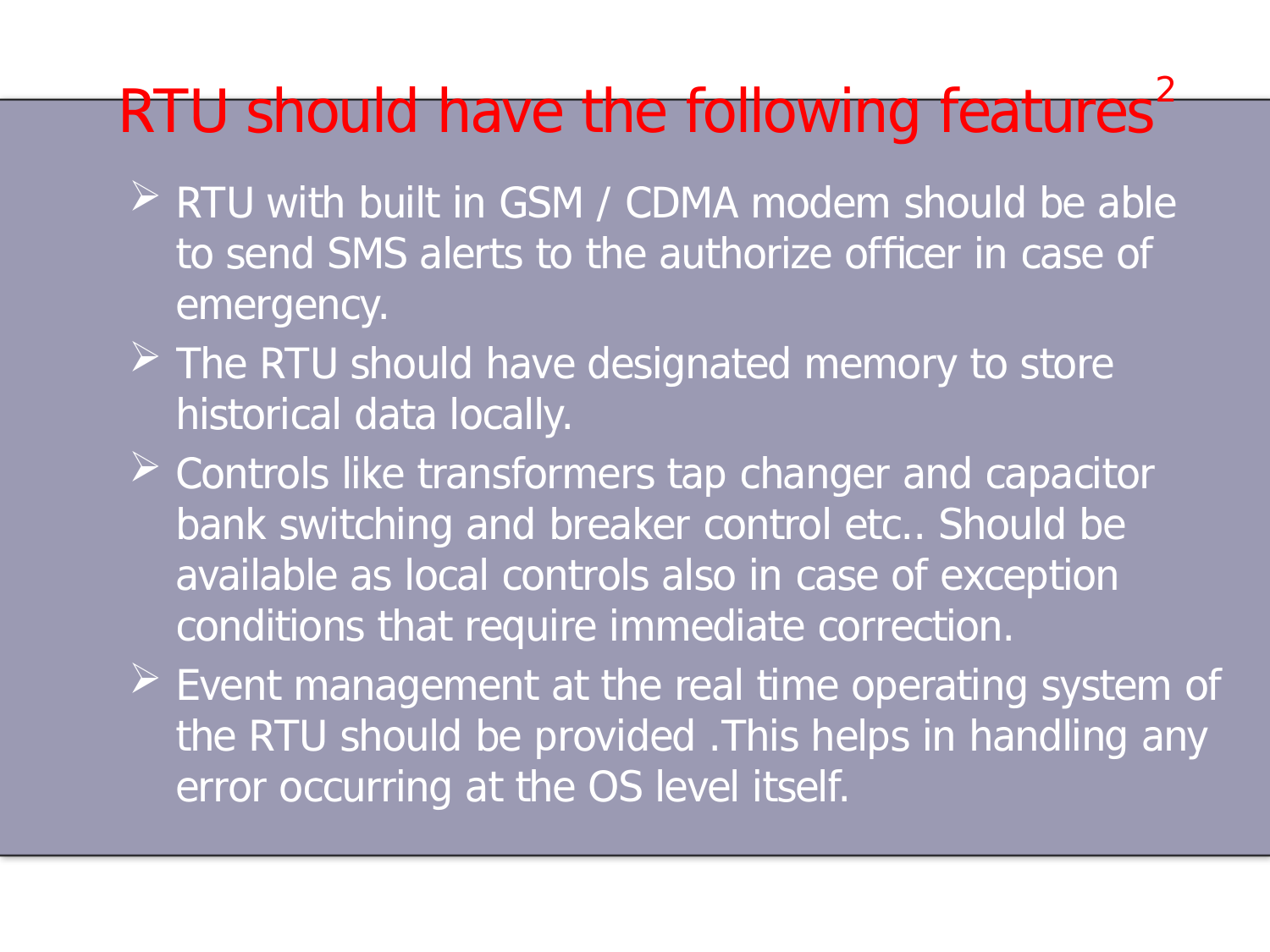

# RTU should have the following features2
RTU with built in GSM / CDMA modem should be able to send SMS alerts to the authorize officer in case of emergency.
The RTU should have designated memory to store historical data locally.
Controls like transformers tap changer and capacitor bank switching and breaker control etc.. Should be available as local controls also in case of exception conditions that require immediate correction.
Event management at the real time operating system of the RTU should be provided .This helps in handling any error occurring at the OS level itself.